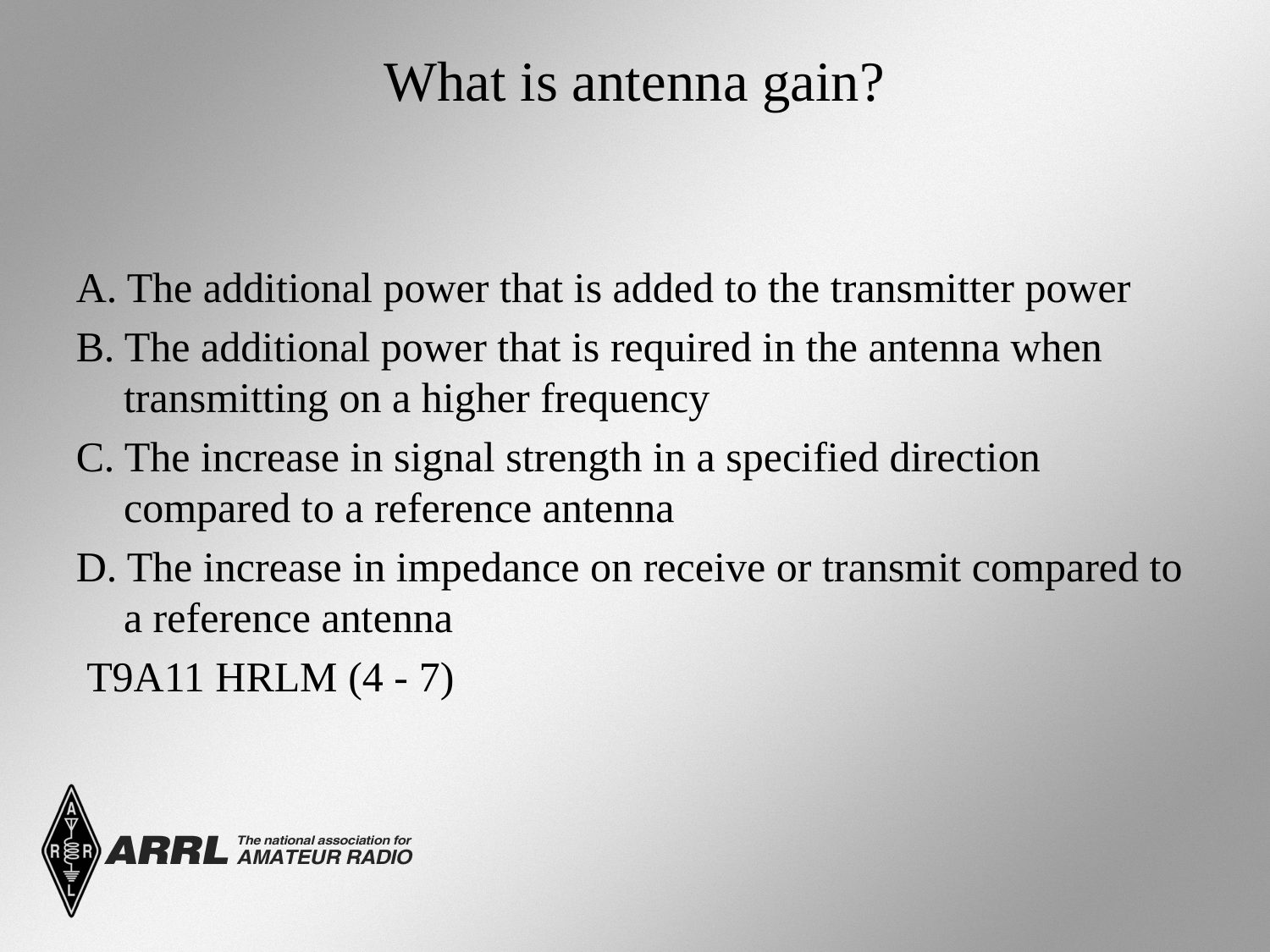

# What is antenna gain?
A. The additional power that is added to the transmitter power
B. The additional power that is required in the antenna when transmitting on a higher frequency
C. The increase in signal strength in a specified direction compared to a reference antenna
D. The increase in impedance on receive or transmit compared to a reference antenna
 T9A11 HRLM (4 - 7)